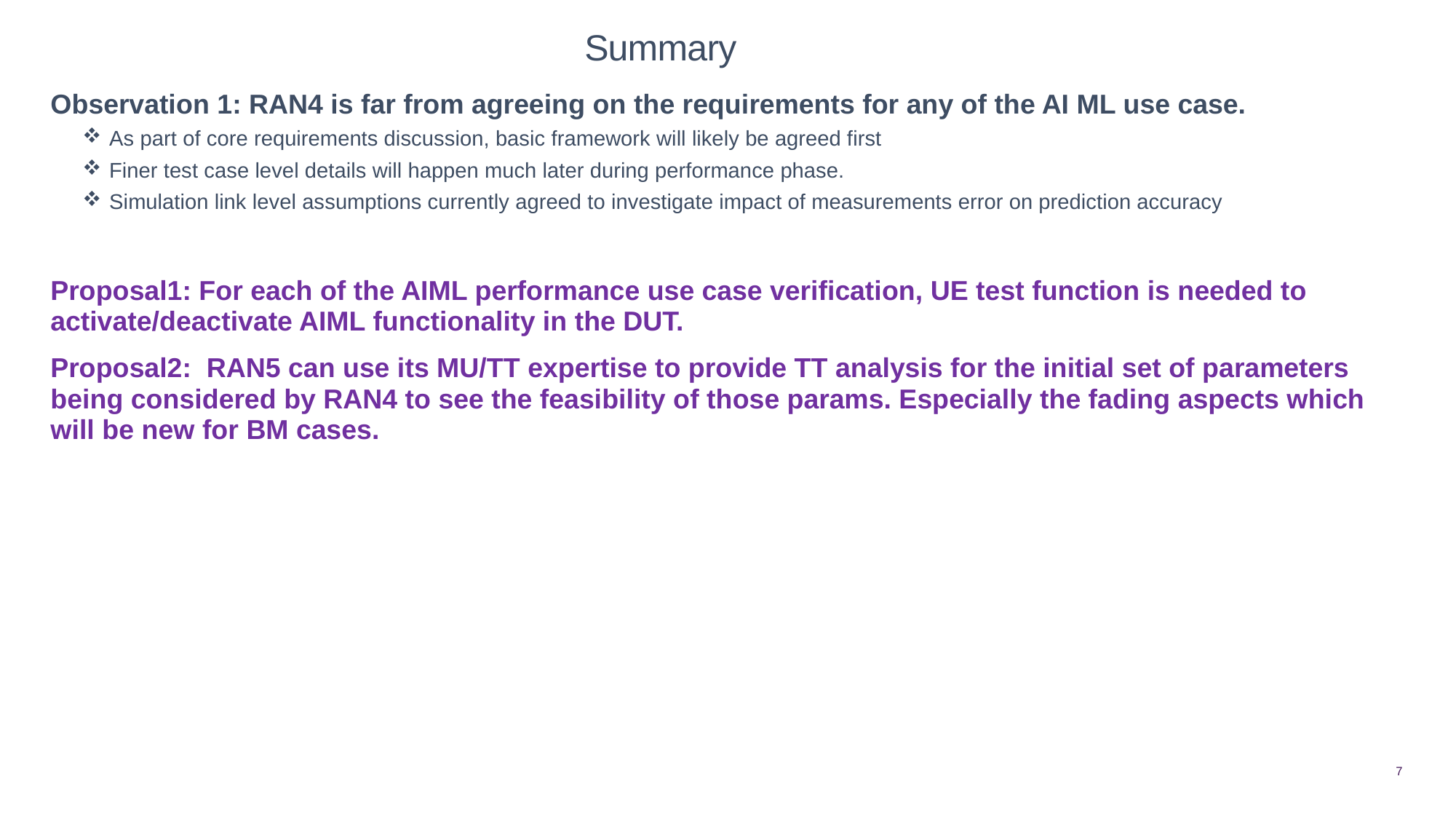

Summary
Observation 1: RAN4 is far from agreeing on the requirements for any of the AI ML use case.
As part of core requirements discussion, basic framework will likely be agreed first
Finer test case level details will happen much later during performance phase.
Simulation link level assumptions currently agreed to investigate impact of measurements error on prediction accuracy

Proposal1: For each of the AIML performance use case verification, UE test function is needed to activate/deactivate AIML functionality in the DUT.
Proposal2:  RAN5 can use its MU/TT expertise to provide TT analysis for the initial set of parameters being considered by RAN4 to see the feasibility of those params. Especially the fading aspects which will be new for BM cases.